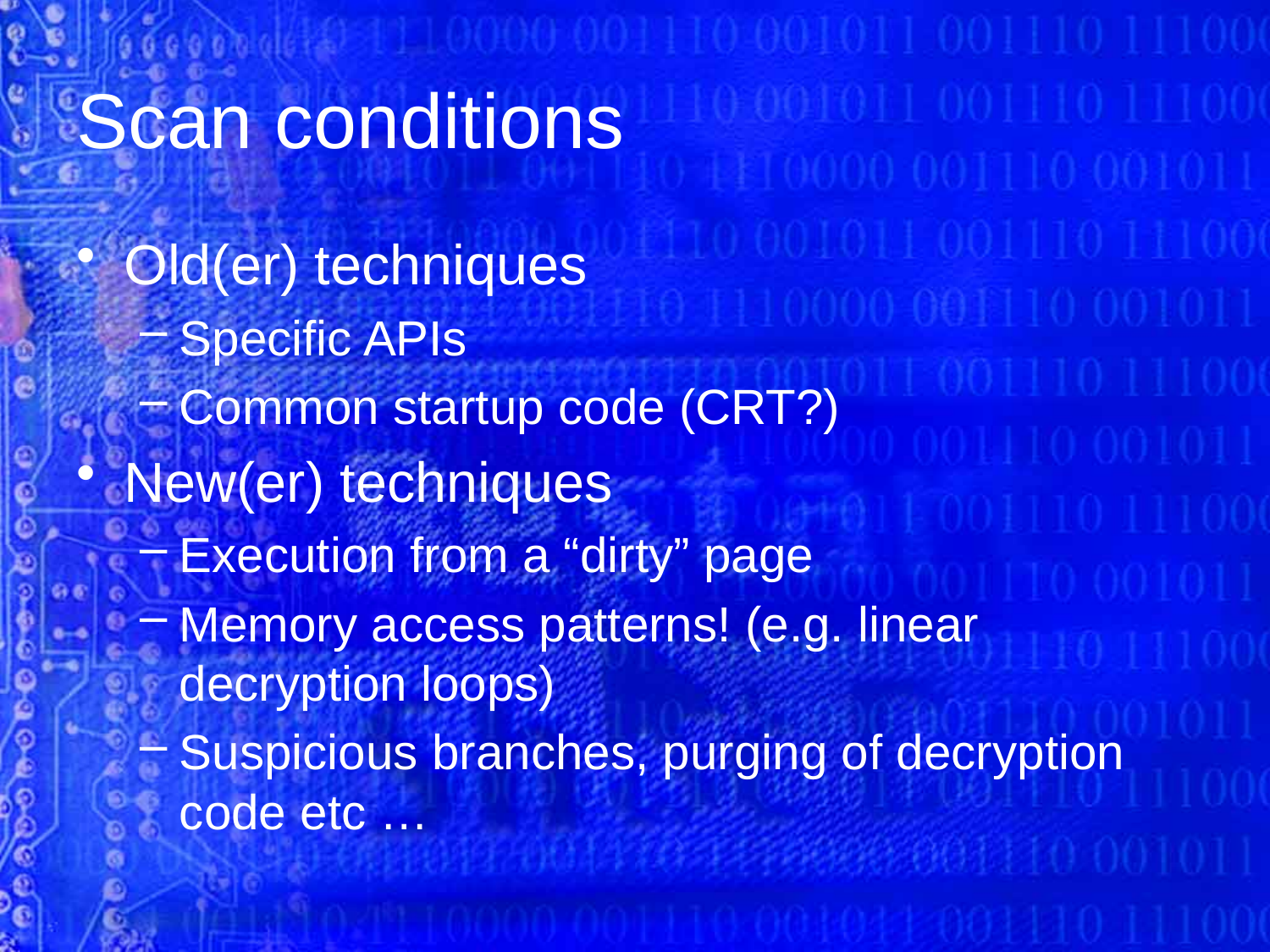

# Scan conditions
Old(er) techniques
Specific APIs
Common startup code (CRT?)
New(er) techniques
Execution from a “dirty” page
Memory access patterns! (e.g. linear decryption loops)
Suspicious branches, purging of decryption code etc …